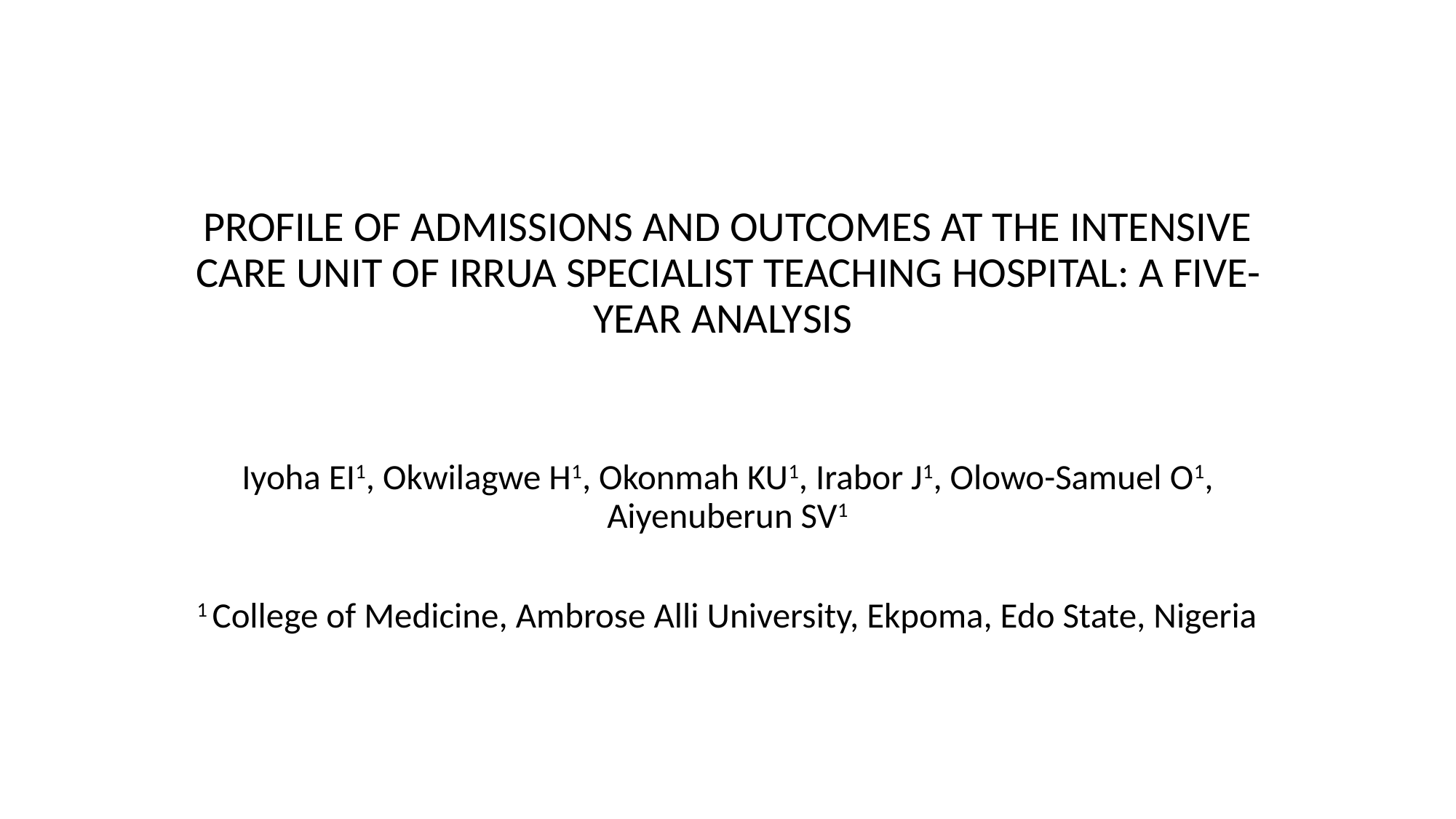

# PROFILE OF ADMISSIONS AND OUTCOMES AT THE INTENSIVE CARE UNIT OF IRRUA SPECIALIST TEACHING HOSPITAL: A FIVE-YEAR ANALYSIS
Iyoha EI1, Okwilagwe H1, Okonmah KU1, Irabor J1, Olowo-Samuel O1, Aiyenuberun SV1

1 College of Medicine, Ambrose Alli University, Ekpoma, Edo State, Nigeria